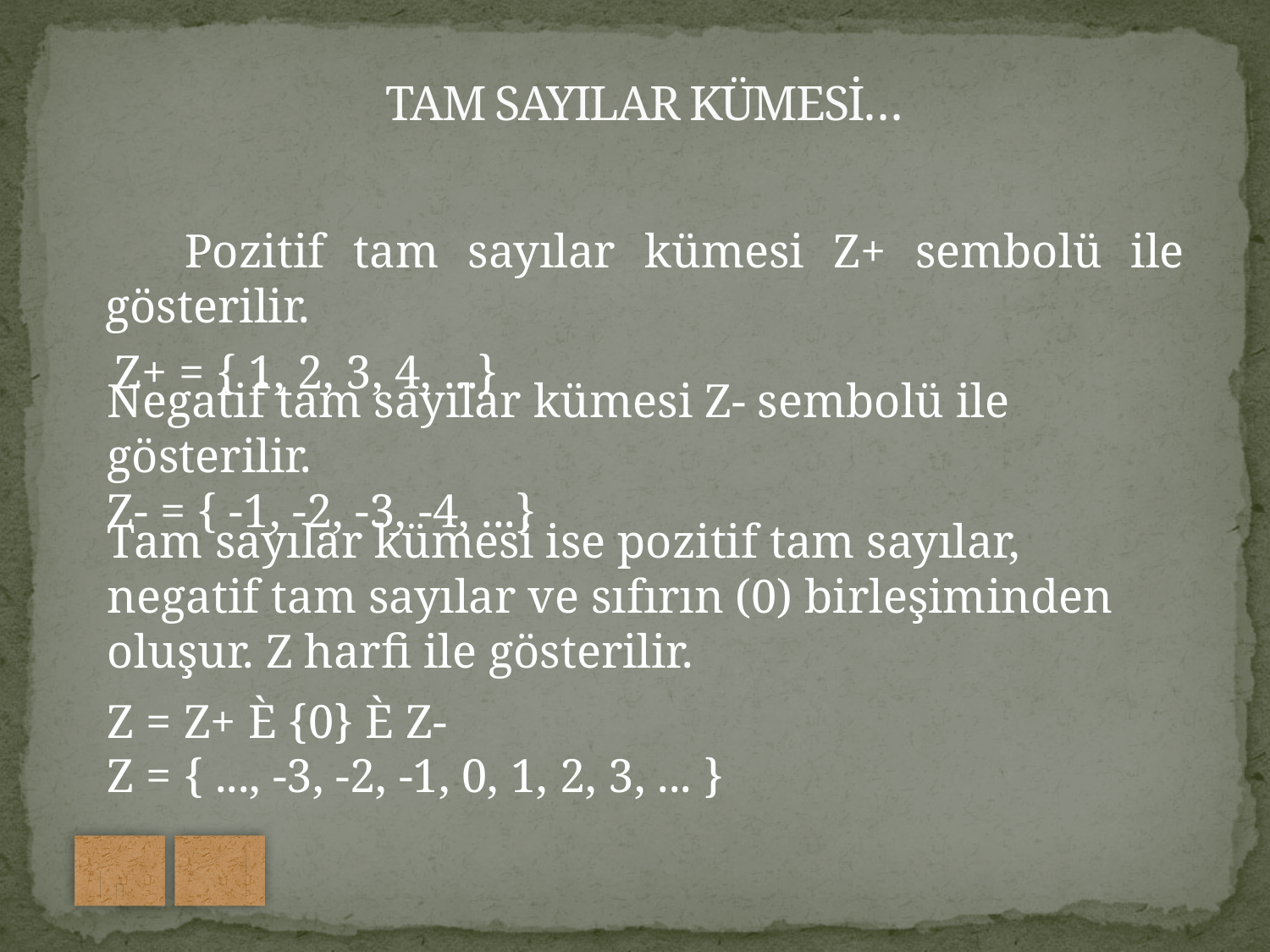

# TAM SAYILAR KÜMESİ…
    Pozitif tam sayılar kümesi Z+ sembolü ile gösterilir.
    Z+ = { 1, 2, 3, 4, ...}
Negatif tam sayılar kümesi Z- sembolü ile gösterilir.
Z- = { -1, -2, -3, -4, ...}
Tam sayılar kümesi ise pozitif tam sayılar, negatif tam sayılar ve sıfırın (0) birleşiminden oluşur. Z harfi ile gösterilir.
Z = Z+ È {0} È Z-
Z = { ..., -3, -2, -1, 0, 1, 2, 3, ... }